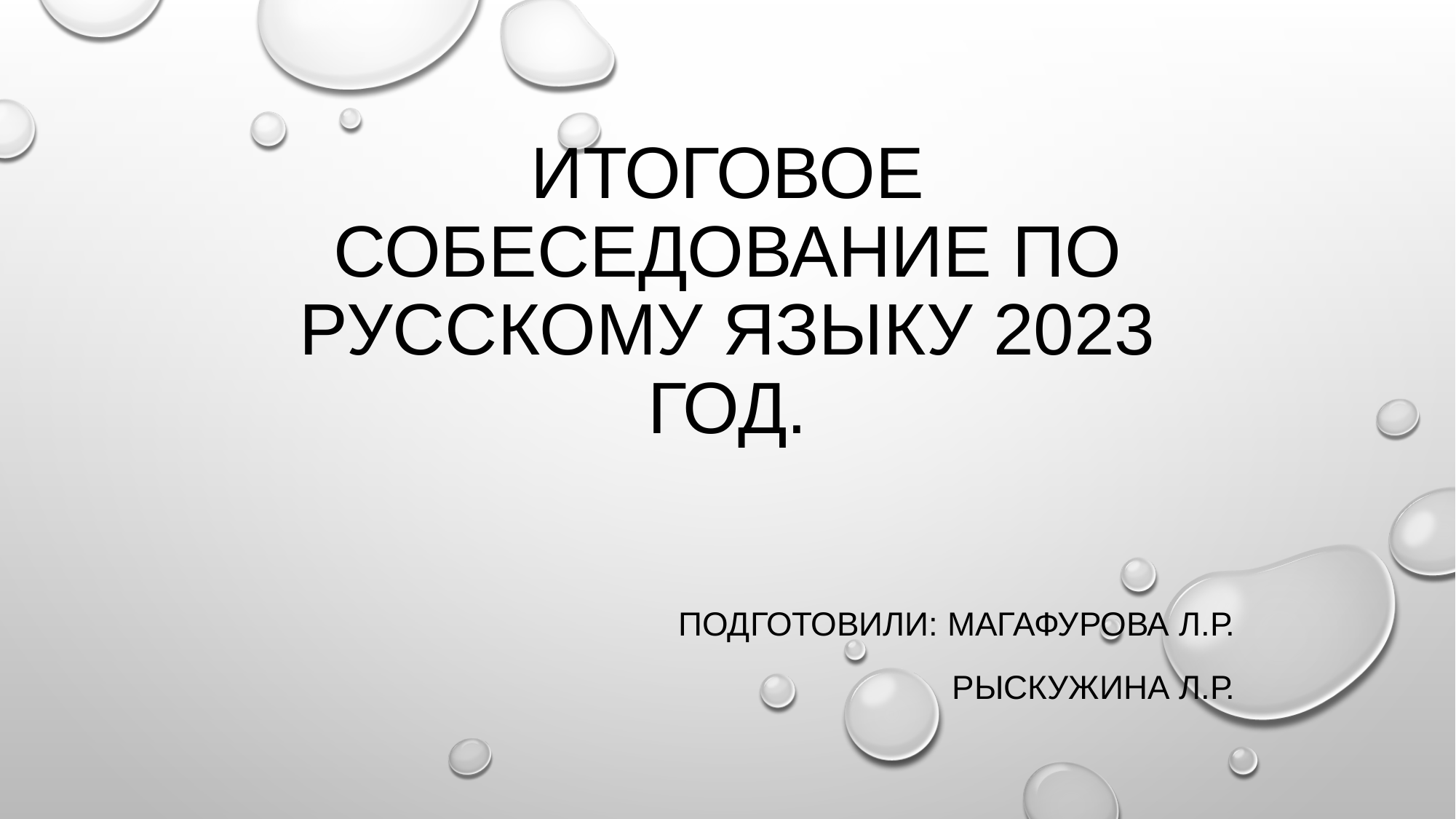

# Итоговое собеседование ПО РУССКОМУ ЯЗЫКУ 2023 год.

Подготовили: магафурова Л.Р.
                         Рыскужина Л.Р.